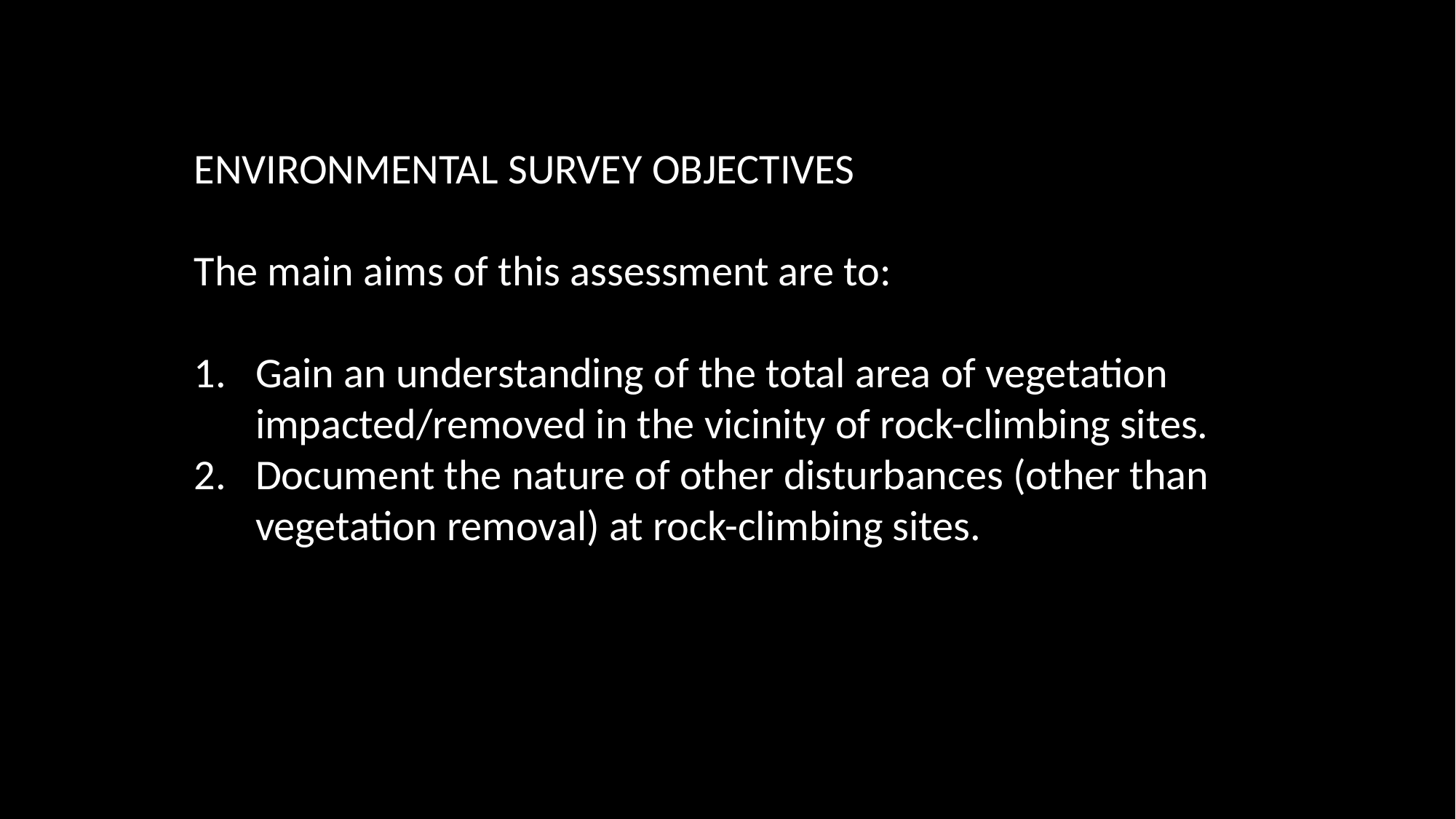

ENVIRONMENTAL SURVEY OBJECTIVES

The main aims of this assessment are to:

Gain an understanding of the total area of vegetation impacted/removed in the vicinity of rock-climbing sites.
Document the nature of other disturbances (other than vegetation removal) at rock-climbing sites.